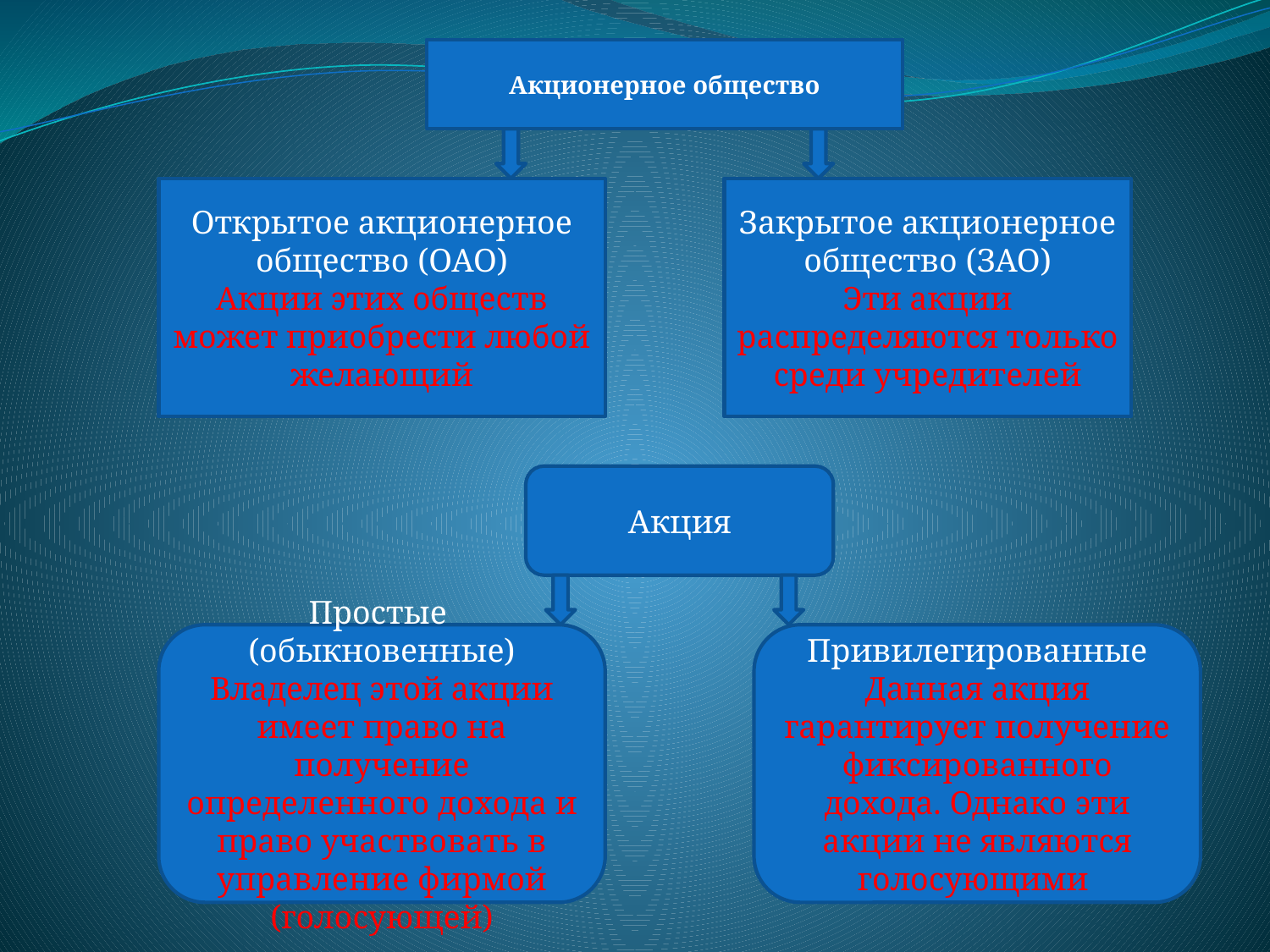

Акционерное общество

Открытое акционерное общество (ОАО)
Акции этих обществ может приобрести любой желающий
Закрытое акционерное общество (ЗАО)
Эти акции распределяются только среди учредителей
Акция

Простые  (обыкновенные)
Владелец этой акции имеет право на получение определенного дохода и право участвовать в управление фирмой (голосующей)
Привилегированные
Данная акция гарантирует получение фиксированного дохода. Однако эти акции не являются голосующими